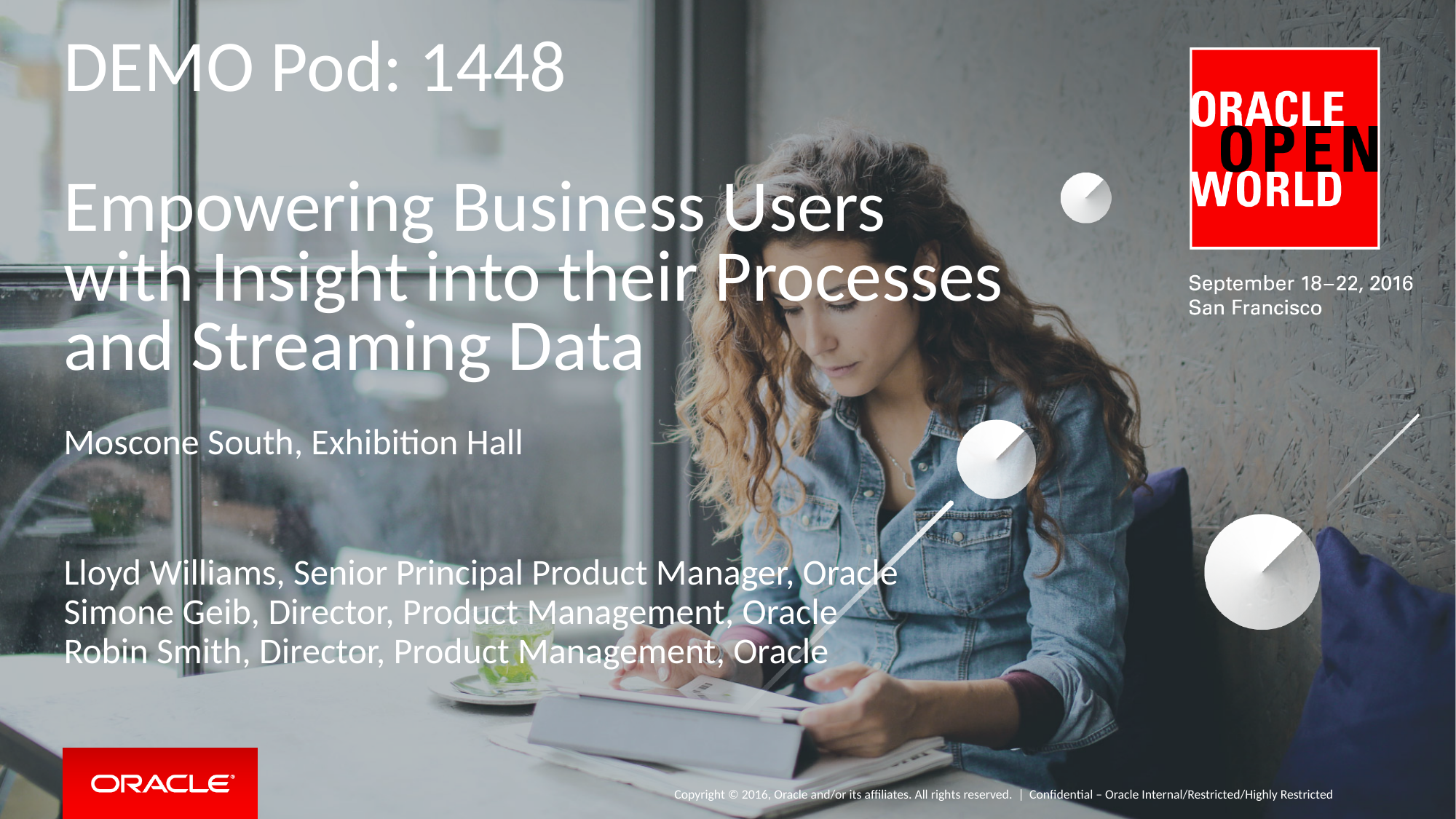

# DEMO Pod: 1448 Empowering Business Users with Insight into their Processes and Streaming Data
Moscone South, Exhibition Hall
Lloyd Williams, Senior Principal Product Manager, Oracle
Simone Geib, Director, Product Management, Oracle
Robin Smith, Director, Product Management, Oracle
Confidential – Oracle Internal/Restricted/Highly Restricted